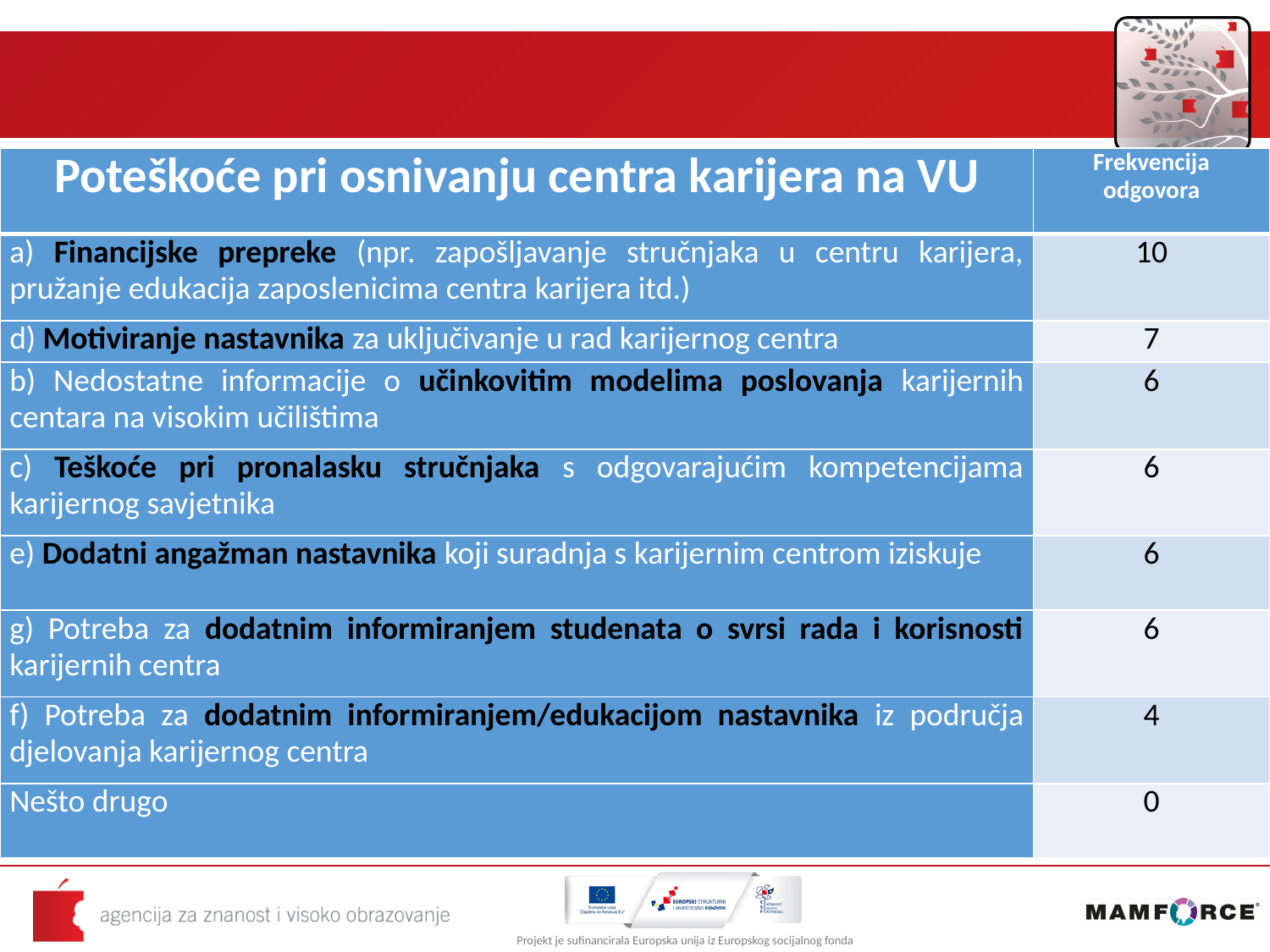

| Poteškoće pri osnivanju centra karijera na VU | Frekvencija odgovora |
| --- | --- |
| a) Financijske prepreke (npr. zapošljavanje stručnjaka u centru karijera, pružanje edukacija zaposlenicima centra karijera itd.) | 10 |
| d) Motiviranje nastavnika za uključivanje u rad karijernog centra | 7 |
| b) Nedostatne informacije o učinkovitim modelima poslovanja karijernih centara na visokim učilištima | 6 |
| c) Teškoće pri pronalasku stručnjaka s odgovarajućim kompetencijama karijernog savjetnika | 6 |
| e) Dodatni angažman nastavnika koji suradnja s karijernim centrom iziskuje | 6 |
| g) Potreba za dodatnim informiranjem studenata o svrsi rada i korisnosti karijernih centra | 6 |
| f) Potreba za dodatnim informiranjem/edukacijom nastavnika iz područja djelovanja karijernog centra | 4 |
| Nešto drugo | 0 |